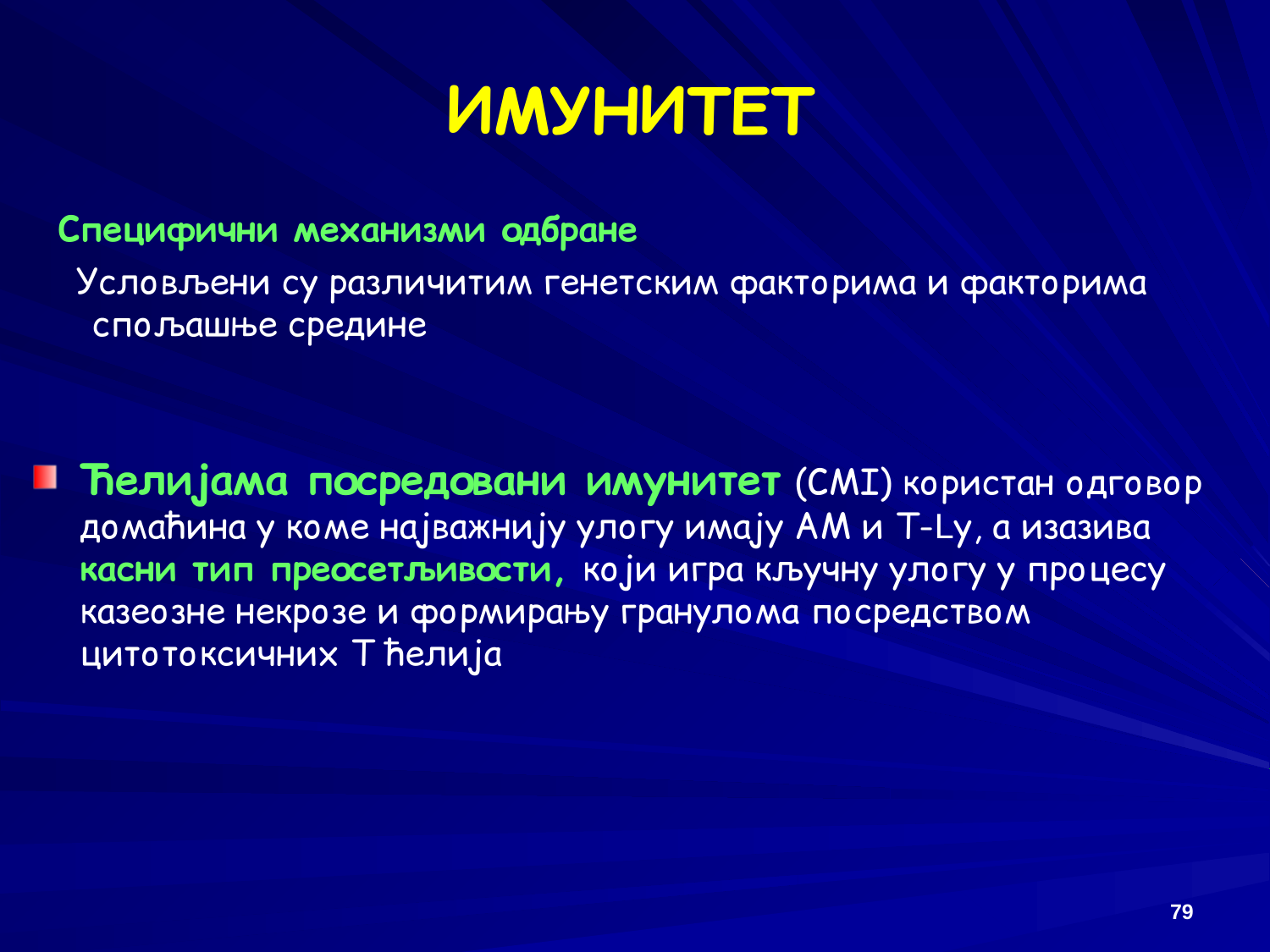

# ИМУНИТЕТ
 Специфични механизми одбране
   Условљени су различитим генетским факторима и факторима спољашње средине
Ћелијама посредовани имунитет (CMI) користан одговор домаћина у коме најважнију улогу имају АМ и Т-Ly, а изазива  касни тип преосетљивости, који игра кључну улогу у процесу казеозне некрозе и формирању гранулома посредством цитотоксичних Т ћелија

79